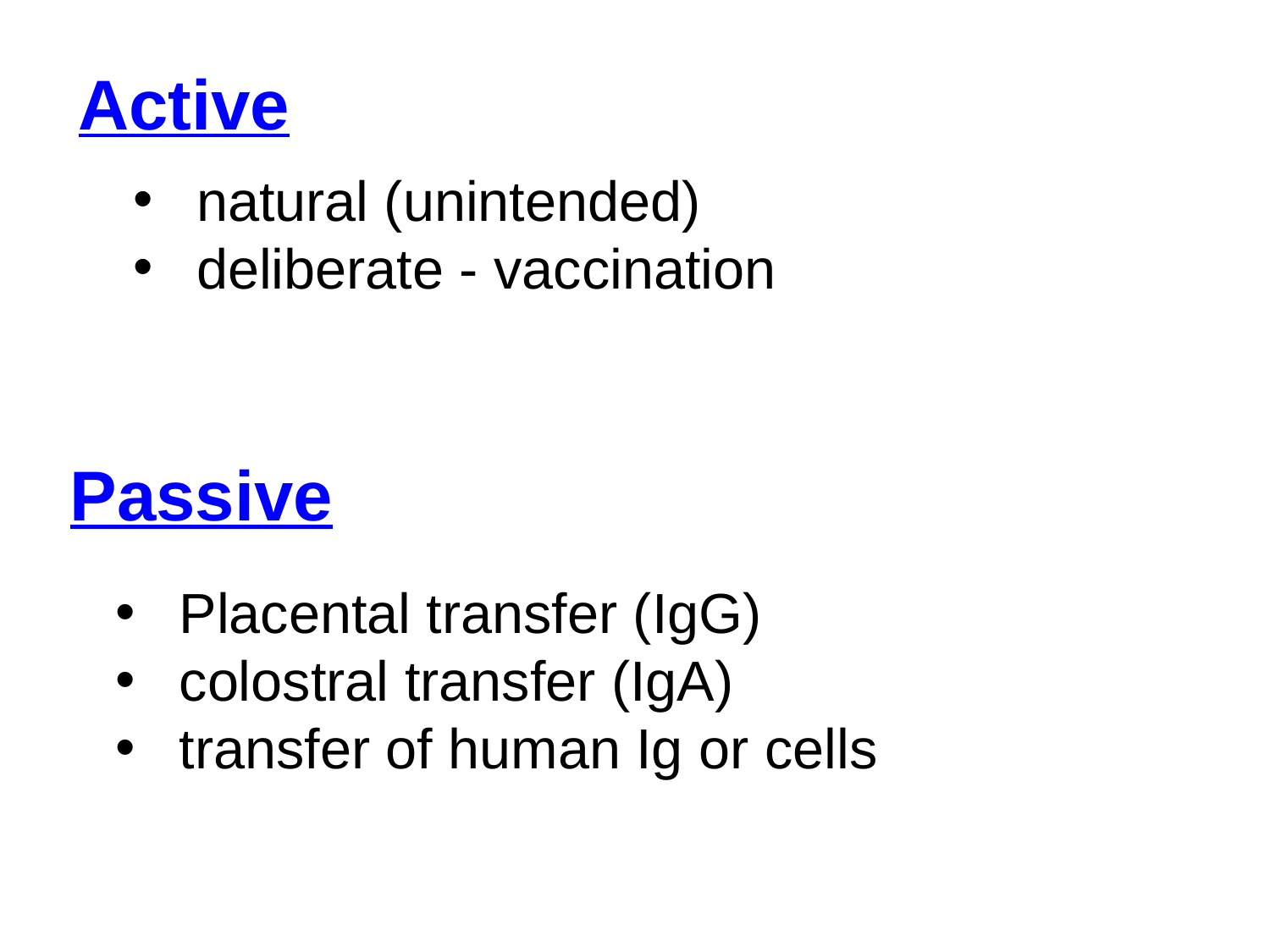

Active
natural (unintended)
deliberate - vaccination

Passive
Placental transfer (IgG)
colostral transfer (IgA)
transfer of human Ig or cells